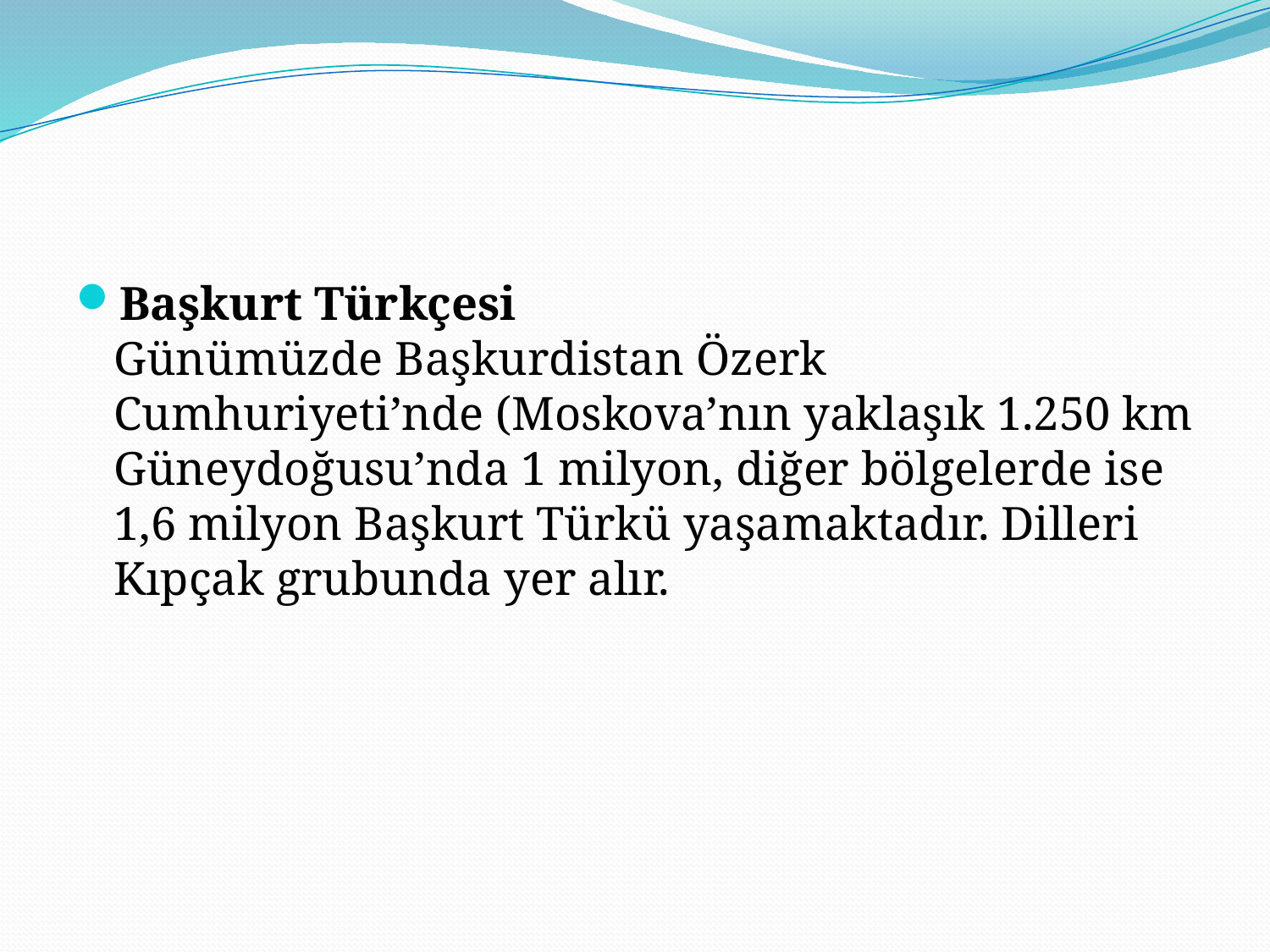

Başkurt Türkçesi
Günümüzde Başkurdistan Özerk Cumhuriyeti’nde (Moskova’nın yaklaşık 1.250 km Güneydoğusu’nda 1 milyon, diğer bölgelerde ise 1,6 milyon Başkurt Türkü yaşamaktadır. Dilleri Kıpçak grubunda yer alır.